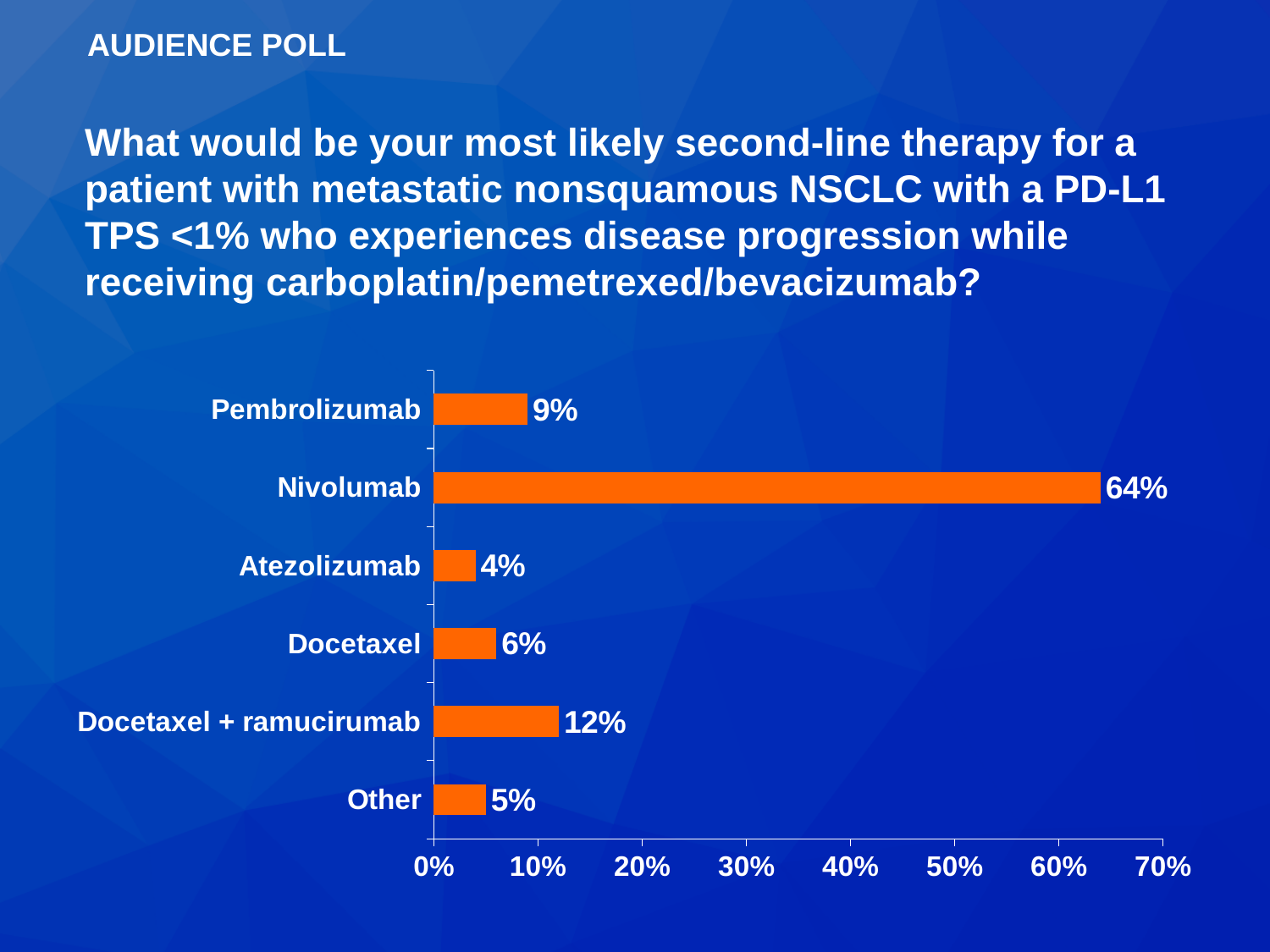

AUDIENCE POLL
What would be your most likely second-line therapy for a patient with metastatic nonsquamous NSCLC with a PD-L1 TPS <1% who experiences disease progression while receiving carboplatin/pemetrexed/bevacizumab?

### Chart

| Category | Series 1 |
|---|---|
| Other | 0.05 |
| Docetaxel + ramucirumab | 0.12 |
| Docetaxel | 0.06 |
| Atezolizumab | 0.04 |
| Nivolumab | 0.64 |
| Pembrolizumab | 0.09 |